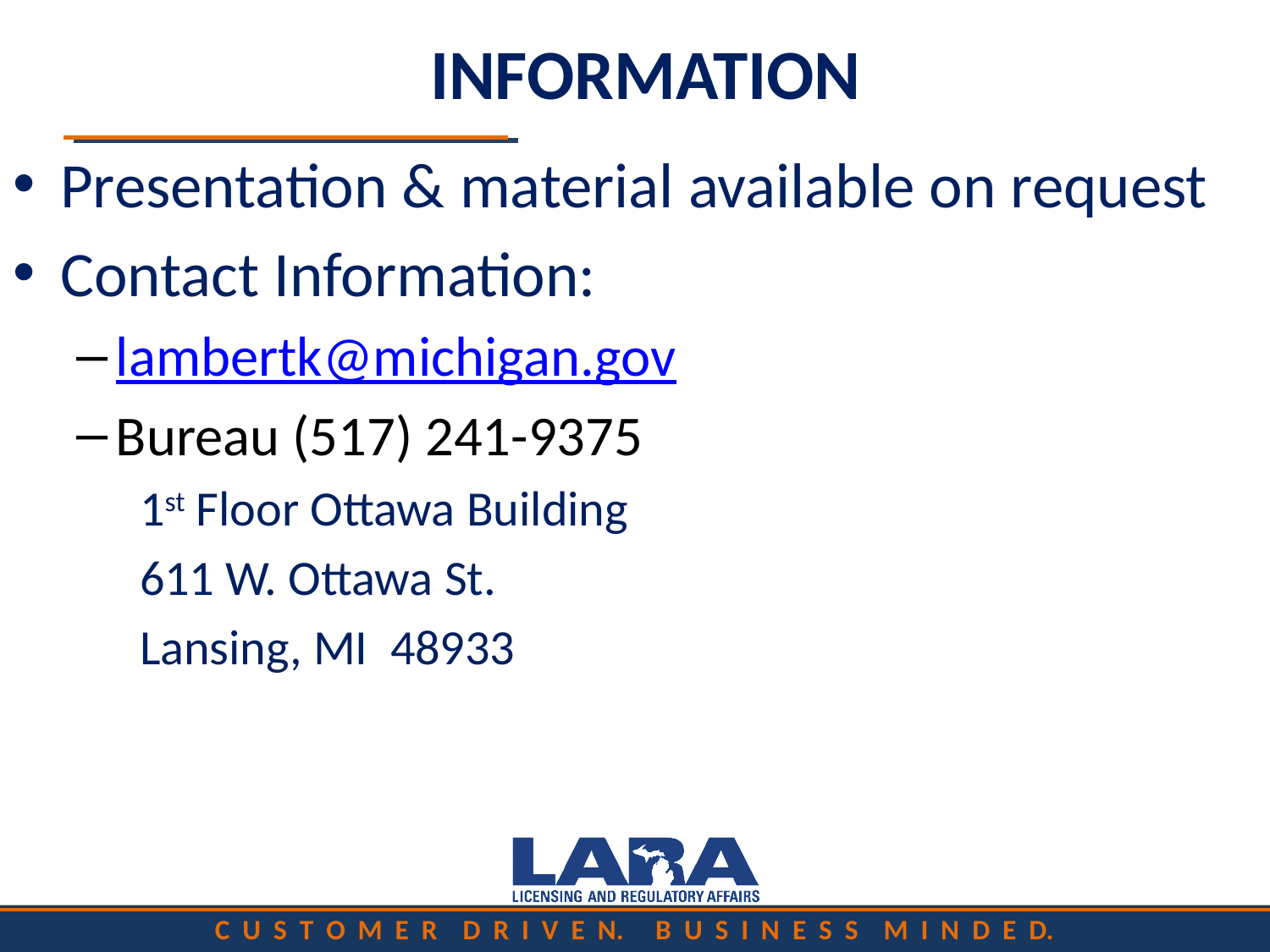

# INFORMATION
Presentation & material available on request
Contact Information:
lambertk@michigan.gov
Bureau (517) 241-9375
1st Floor Ottawa Building
611 W. Ottawa St.
Lansing, MI  48933